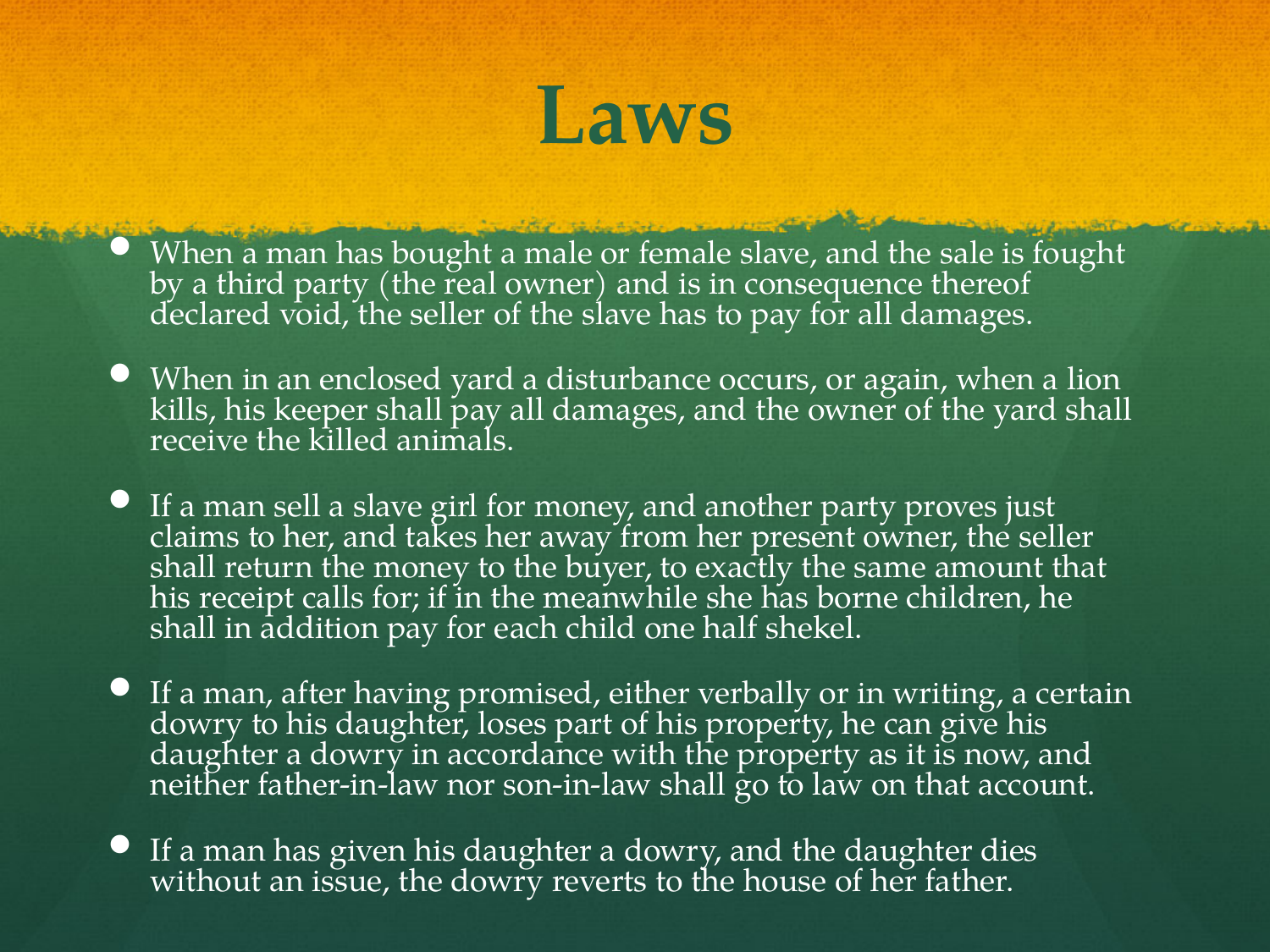

# Laws
When a man has bought a male or female slave, and the sale is fought by a third party (the real owner) and is in consequence thereof declared void, the seller of the slave has to pay for all damages.
When in an enclosed yard a disturbance occurs, or again, when a lion kills, his keeper shall pay all damages, and the owner of the yard shall receive the killed animals.
If a man sell a slave girl for money, and another party proves just claims to her, and takes her away from her present owner, the seller shall return the money to the buyer, to exactly the same amount that his receipt calls for; if in the meanwhile she has borne children, he shall in addition pay for each child one half shekel.
If a man, after having promised, either verbally or in writing, a certain dowry to his daughter, loses part of his property, he can give his daughter a dowry in accordance with the property as it is now, and neither father-in-law nor son-in-law shall go to law on that account.
If a man has given his daughter a dowry, and the daughter dies without an issue, the dowry reverts to the house of her father.